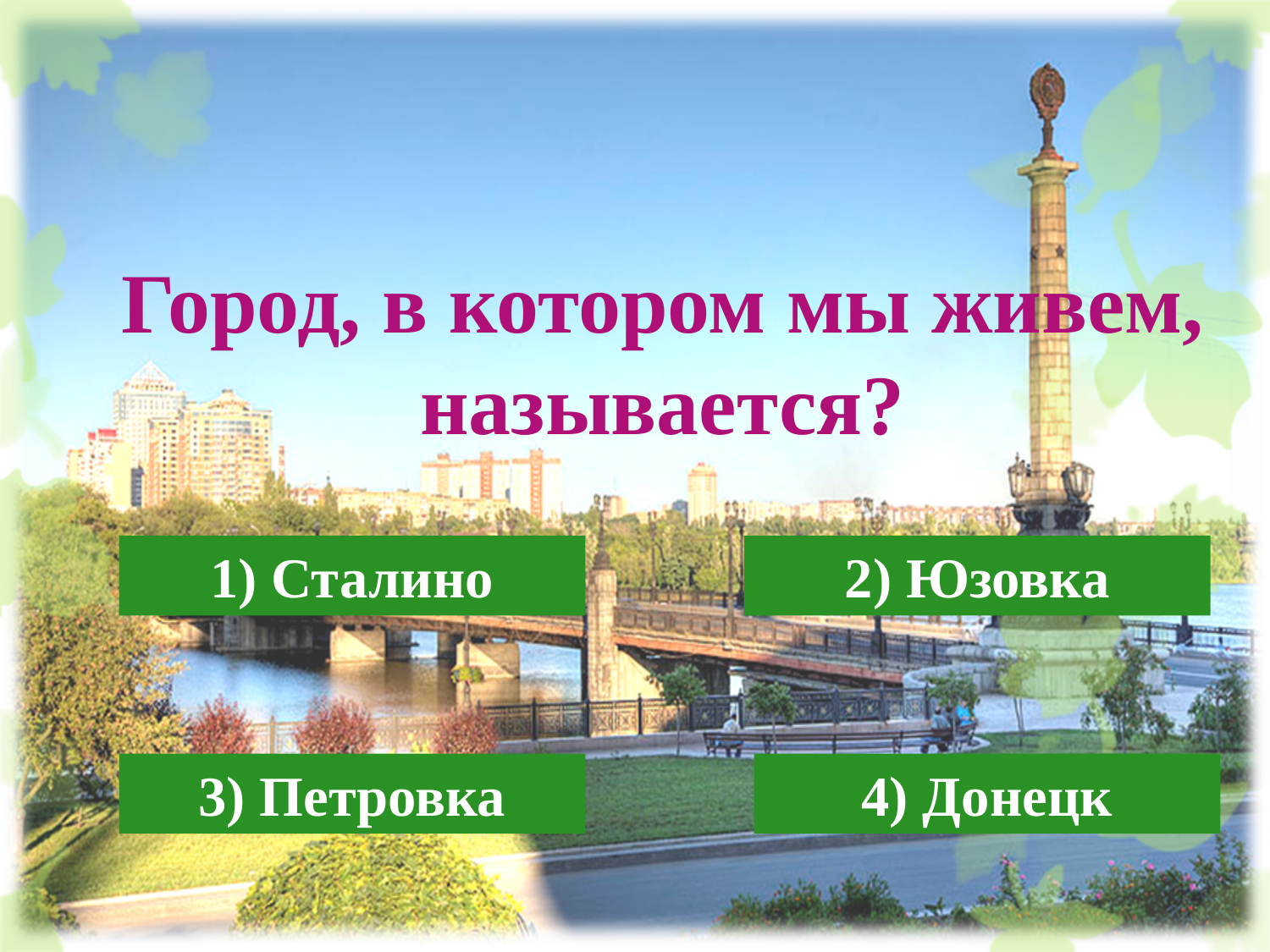

Город, в котором мы живем, называется?
1) Сталино
2) Юзовка
3) Петровка
4) Донецк